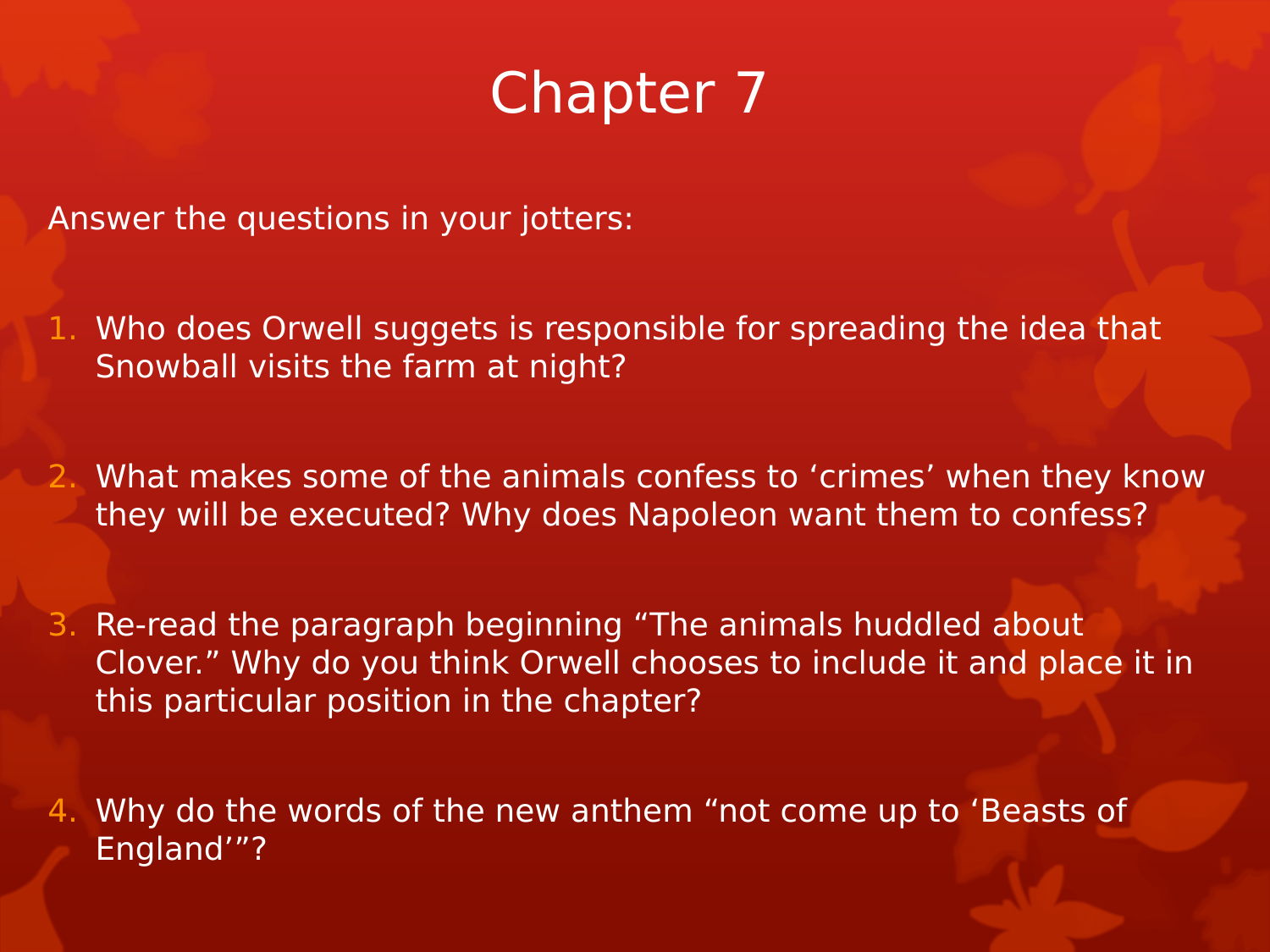

# Chapter 7
Answer the questions in your jotters:

Who does Orwell suggets is responsible for spreading the idea that Snowball visits the farm at night?

What makes some of the animals confess to ‘crimes’ when they know they will be executed? Why does Napoleon want them to confess?

Re-read the paragraph beginning “The animals huddled about Clover.” Why do you think Orwell chooses to include it and place it in this particular position in the chapter?

Why do the words of the new anthem “not come up to ‘Beasts of England’”?